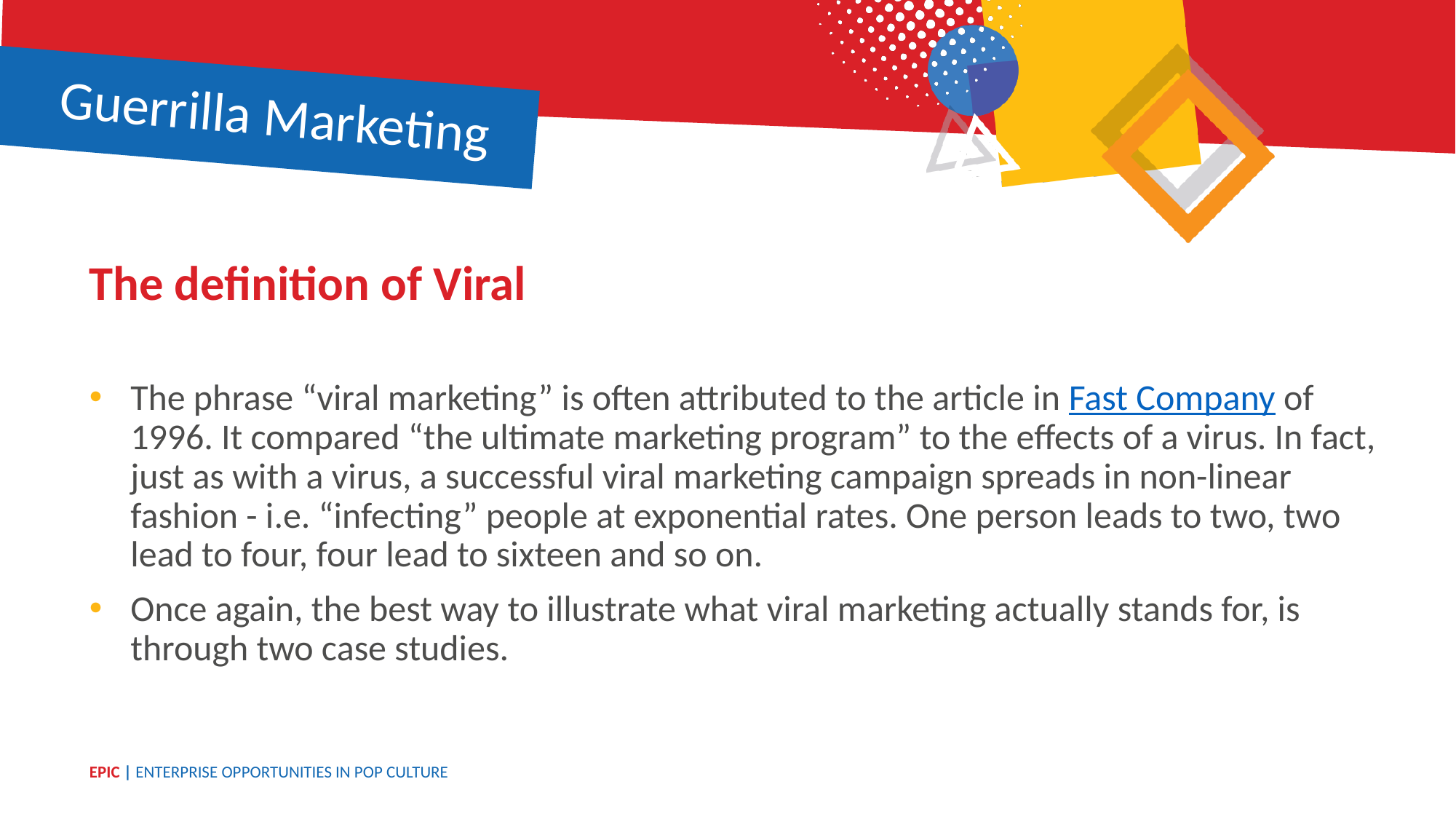

Guerrilla Marketing

The definition of Viral

The phrase “viral marketing” is often attributed to the article in Fast Company of 1996. It compared “the ultimate marketing program” to the effects of a virus. In fact, just as with a virus, a successful viral marketing campaign spreads in non-linear fashion - i.e. “infecting” people at exponential rates. One person leads to two, two lead to four, four lead to sixteen and so on.
Once again, the best way to illustrate what viral marketing actually stands for, is through two case studies.